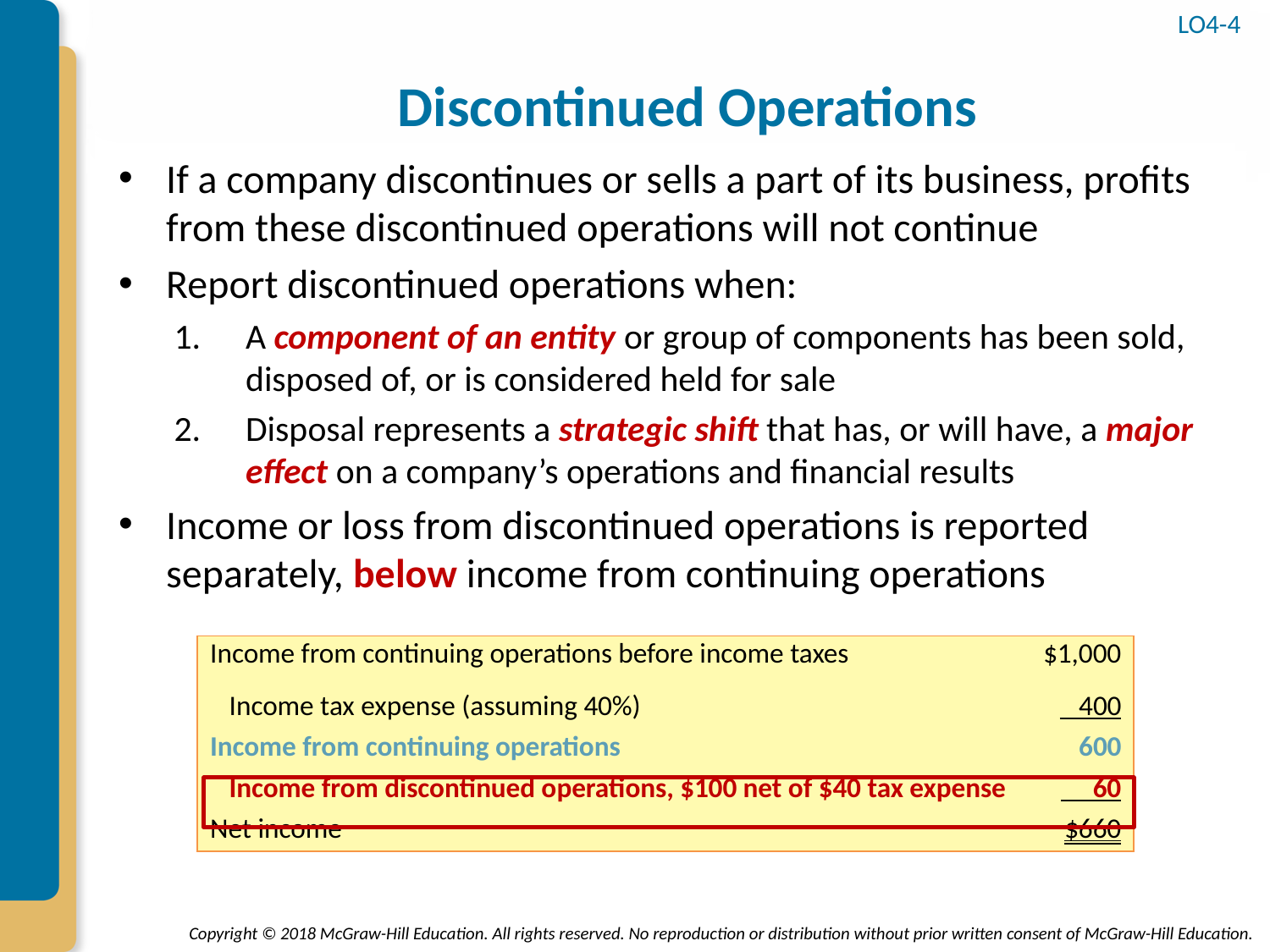

# Discontinued Operations
LO4-4
If a company discontinues or sells a part of its business, profits from these discontinued operations will not continue
Report discontinued operations when:
A component of an entity or group of components has been sold, disposed of, or is considered held for sale
Disposal represents a strategic shift that has, or will have, a major effect on a company’s operations and financial results
Income or loss from discontinued operations is reported separately, below income from continuing operations
| Income from continuing operations before income taxes | $1,000 |
| --- | --- |
| Income tax expense (assuming 40%) | 400 |
| Income from continuing operations | 600 |
| Income from discontinued operations, $100 net of $40 tax expense | 60 |
| Net income | $660 |